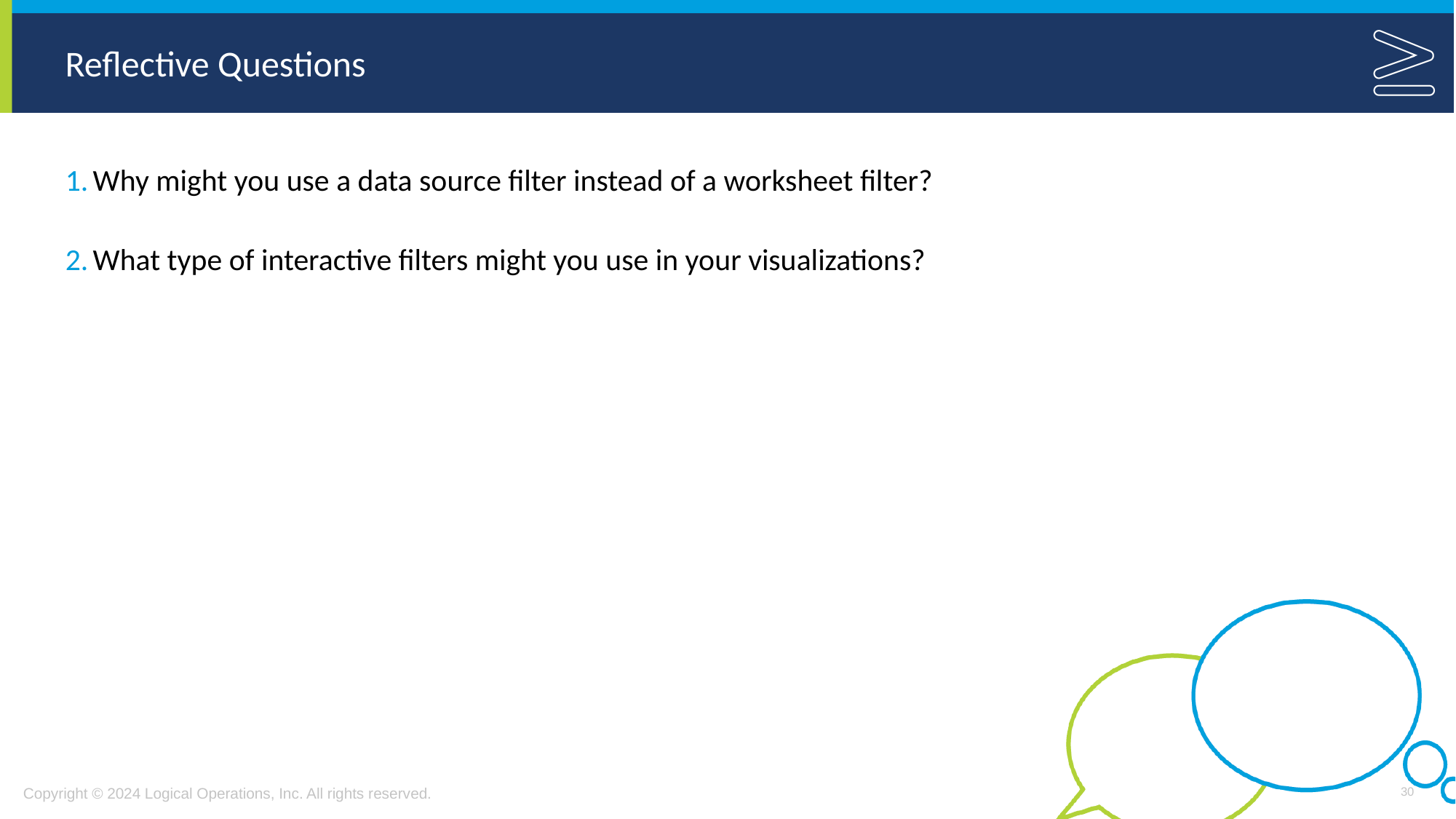

Why might you use a data source filter instead of a worksheet filter?
What type of interactive filters might you use in your visualizations?
30